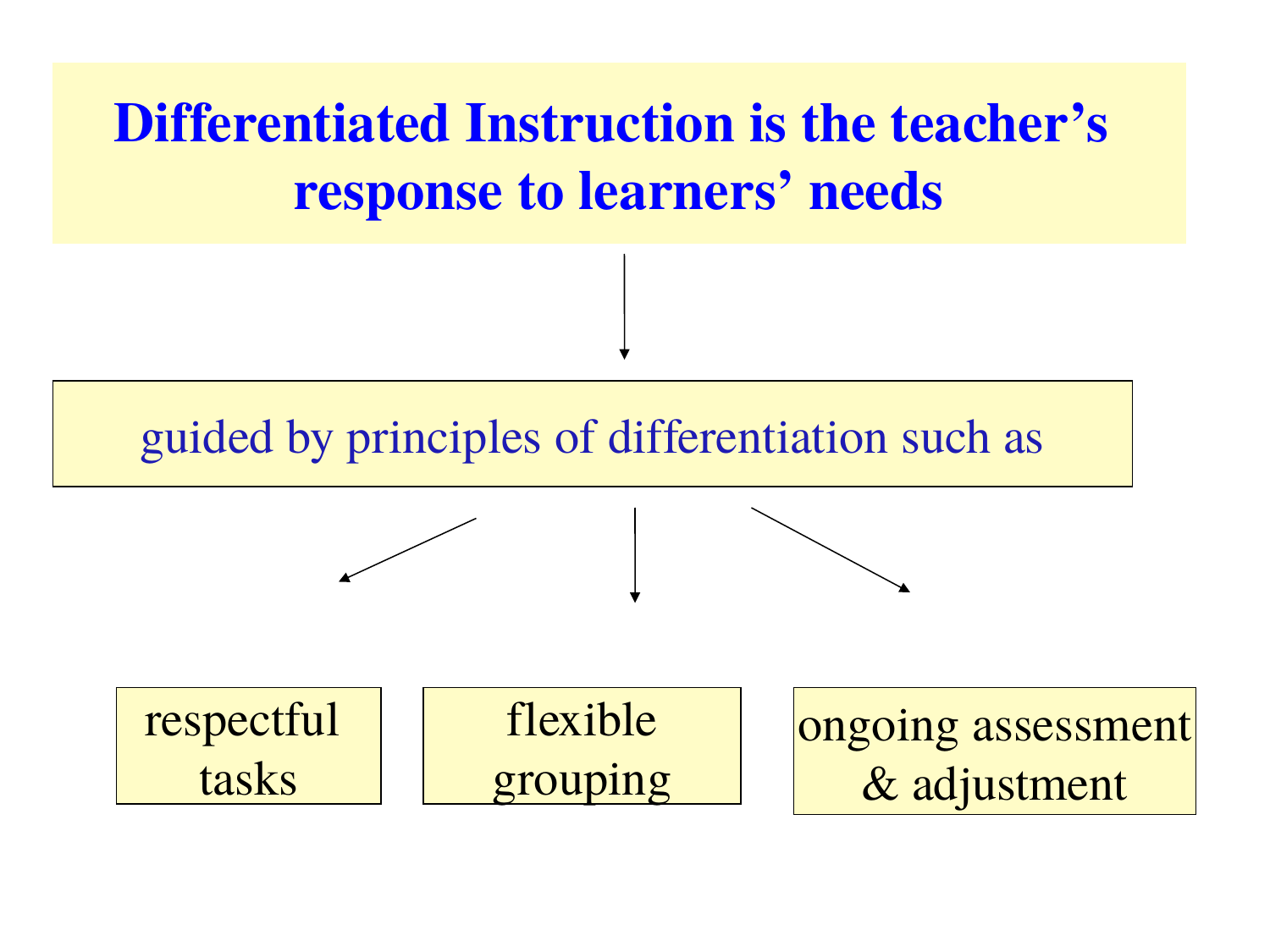

Differentiated Instruction is the teacher’s
response to learners’ needs

guided by principles of differentiation such as

respectful
tasks
flexible
grouping
ongoing assessment
& adjustment